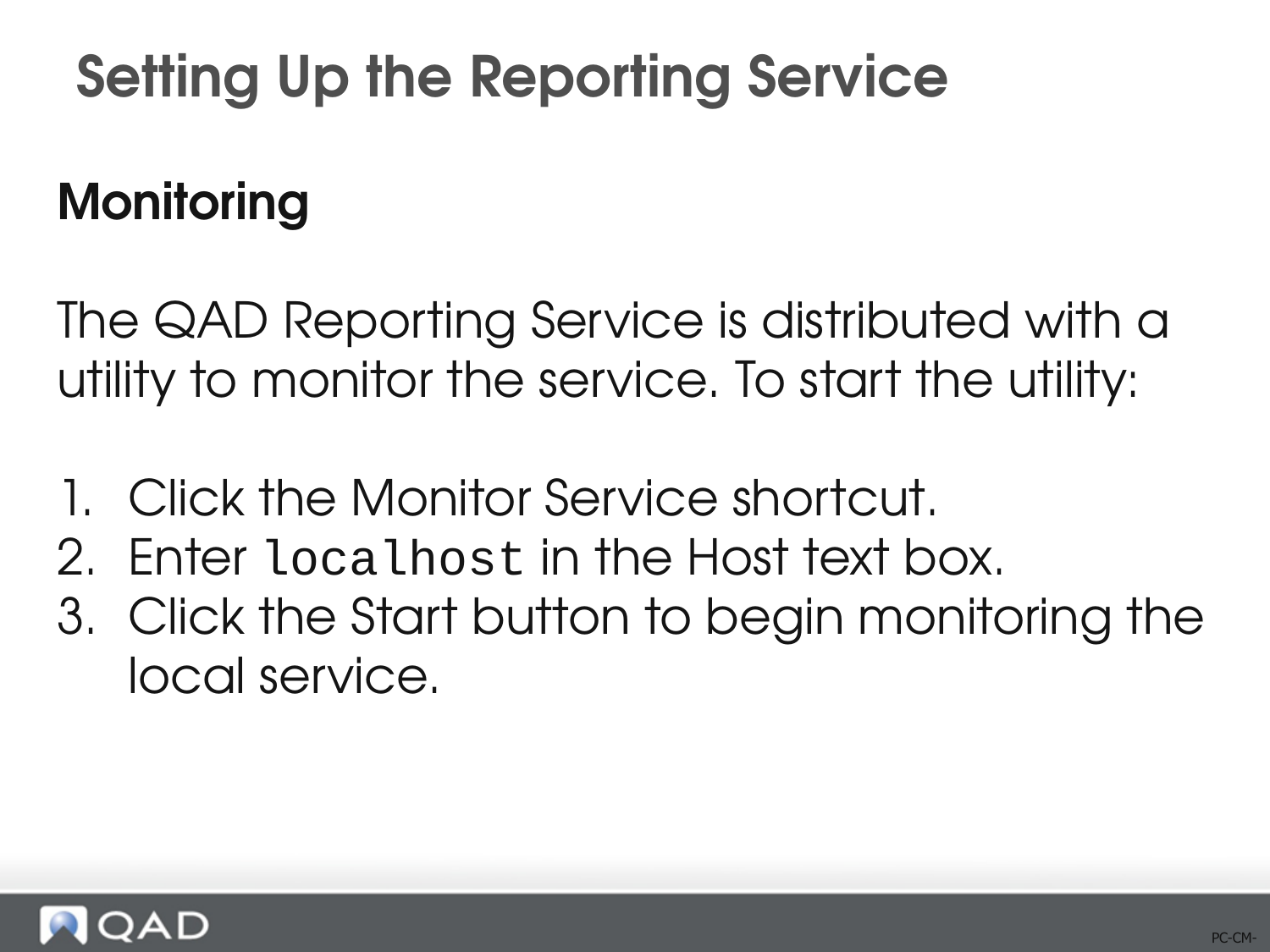

# Setting Up the Reporting Service
Monitoring

The QAD Reporting Service is distributed with a utility to monitor the service. To start the utility:

Click the Monitor Service shortcut.
Enter localhost in the Host text box.
Click the Start button to begin monitoring the local service.
PC-CM-